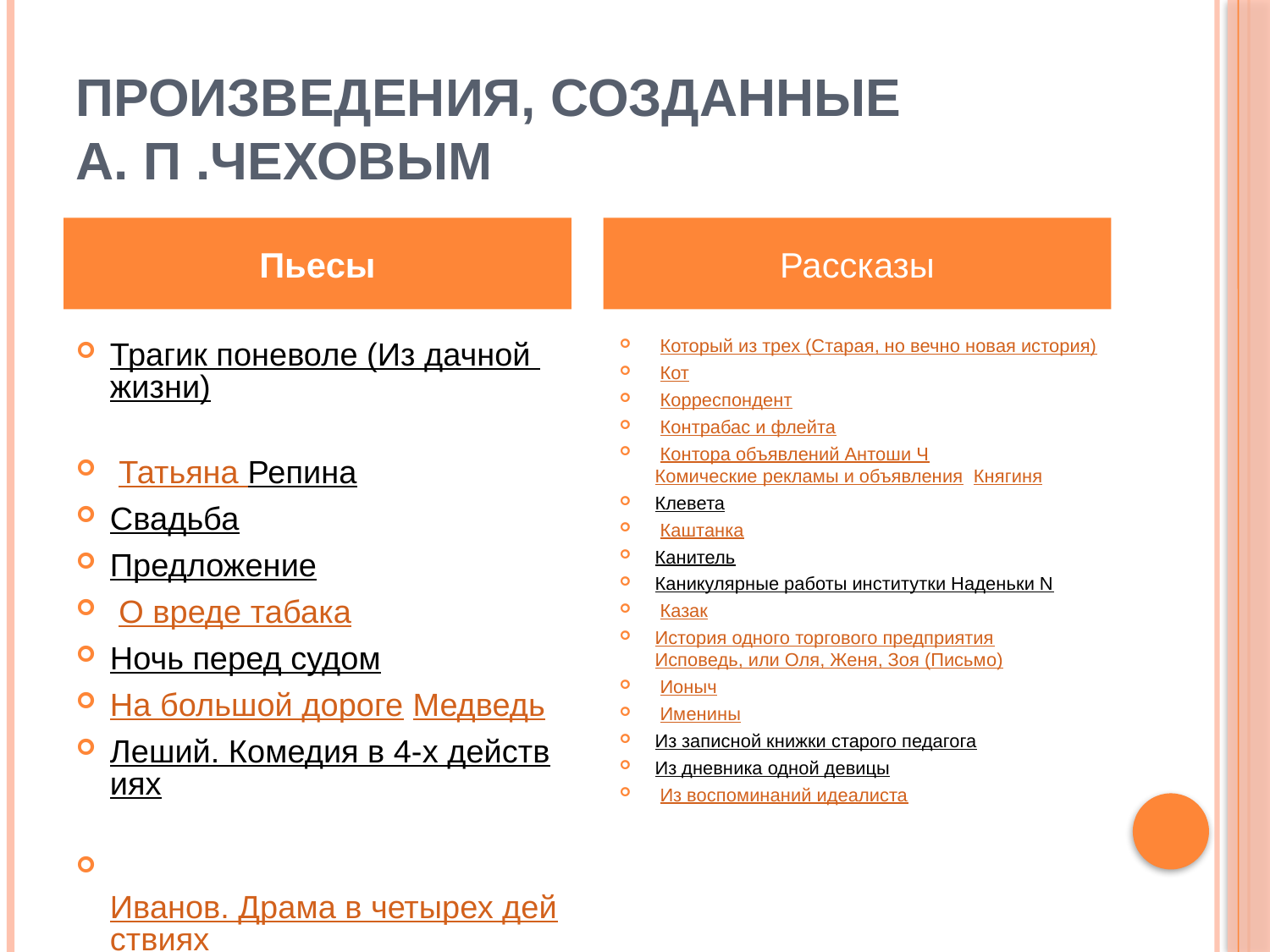

# Произведения, созданные А. П .Чеховым
Пьесы
Рассказы
Трагик поневоле (Из дачной жизни)
 Татьяна Репина
Свадьба
Предложение
 О вреде табака
Ночь перед судом
На большой дороге Медведь
Леший. Комедия в 4-х действиях
 Иванов. Драма в четырех действиях
 Который из трех (Старая, но вечно новая история)
 Кот
 Корреспондент
 Контрабас и флейта
 Контора объявлений Антоши Ч Комические рекламы и объявления  Княгиня
Клевета
 Каштанка
Канитель
Каникулярные работы институтки Наденьки N
 Казак
История одного торгового предприятия Исповедь, или Оля, Женя, Зоя (Письмо)
 Ионыч
 Именины
Из записной книжки старого педагога
Из дневника одной девицы
 Из воспоминаний идеалиста